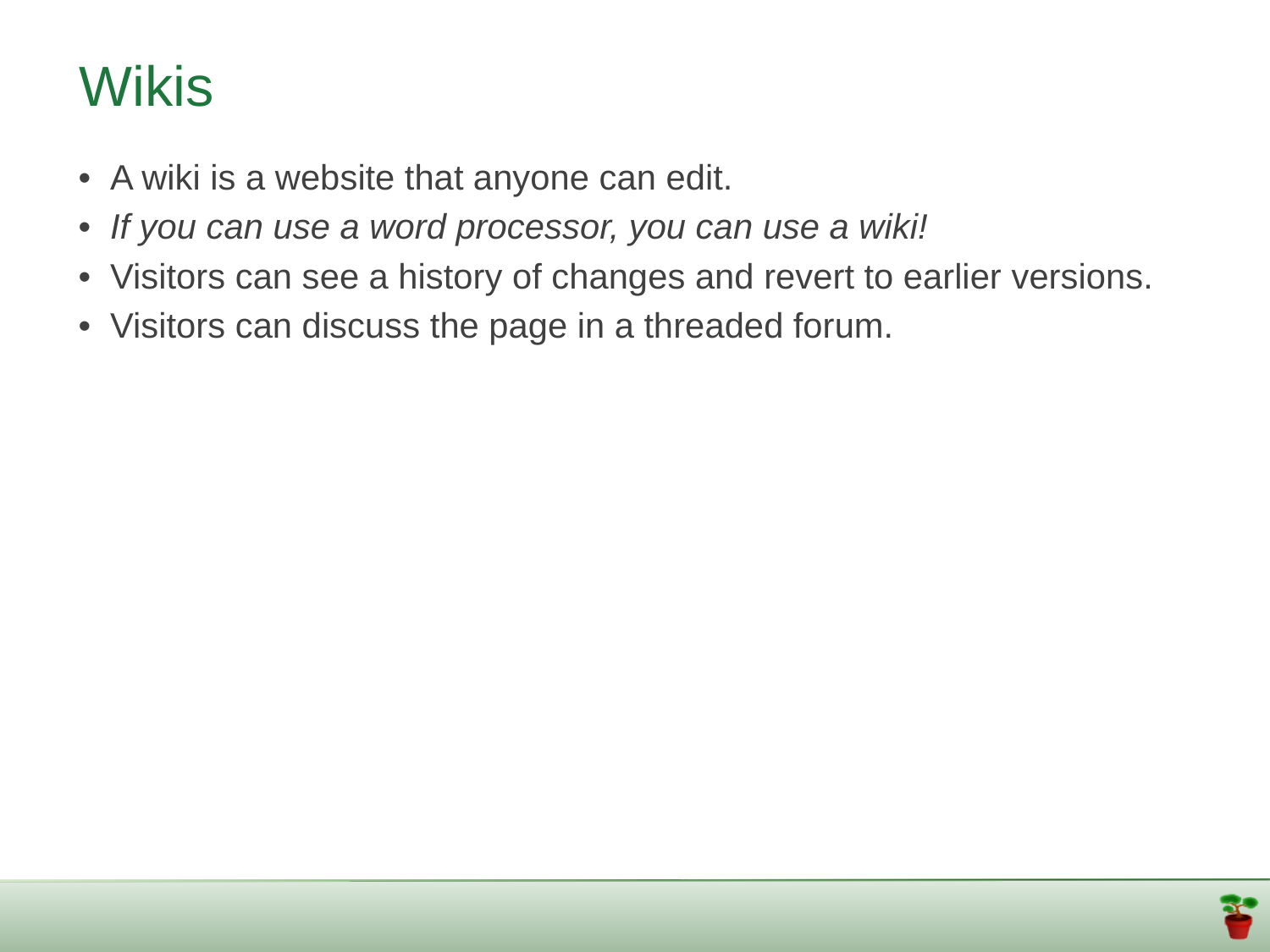

Wikis
•  A wiki is a website that anyone can edit.
•  If you can use a word processor, you can use a wiki!
•  Visitors can see a history of changes and revert to earlier versions.
•  Visitors can discuss the page in a threaded forum.